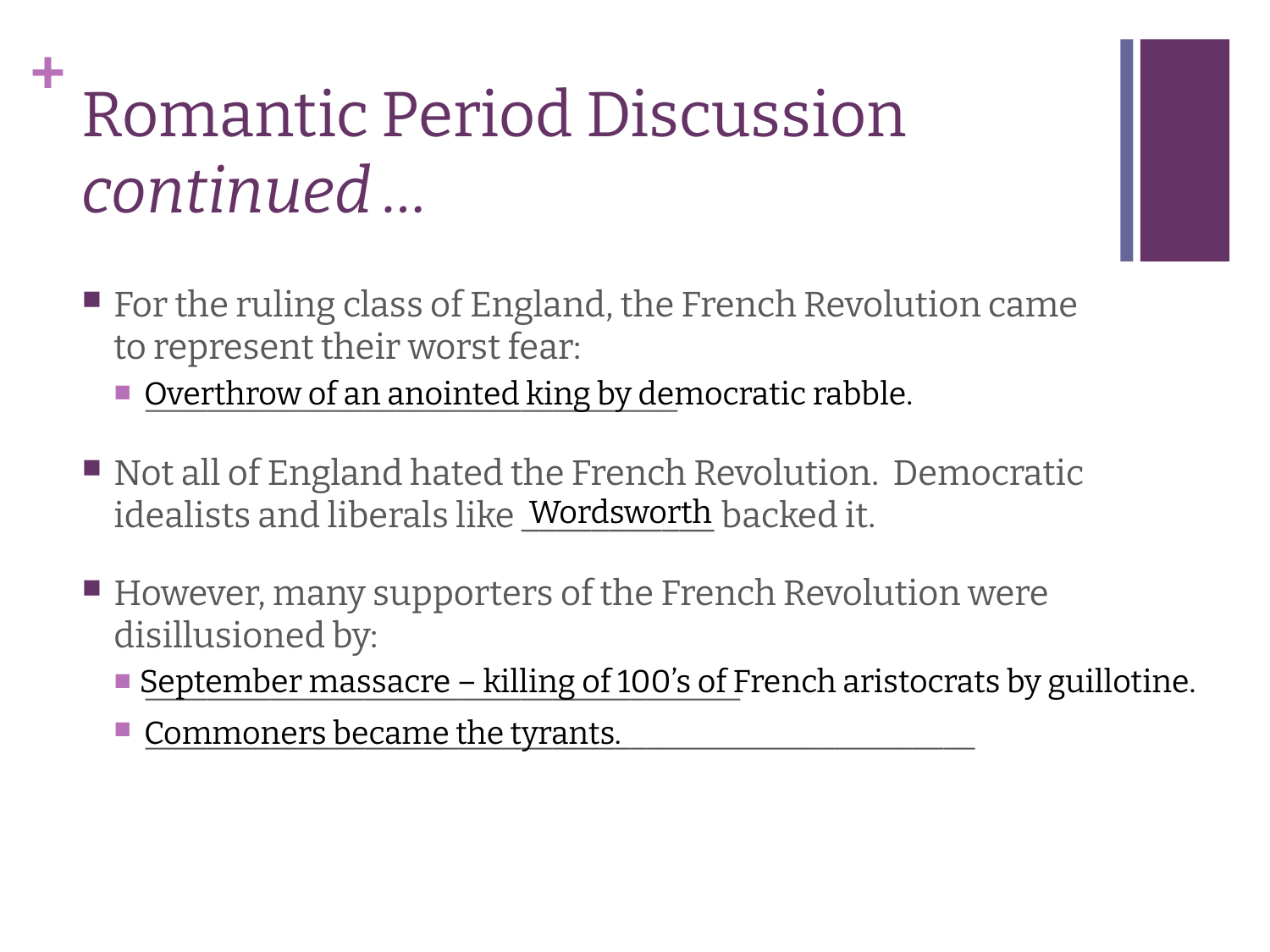

# Romantic Period Discussion continued …
For the ruling class of England, the French Revolution came to represent their worst fear:
__________________________________
Not all of England hated the French Revolution.  Democratic idealists and liberals like ___________ backed it.
However, many supporters of the French Revolution were disillusioned by:
______________________________________
_____________________________________________________
Overthrow of an anointed king by democratic rabble.
Wordsworth
September massacre – killing of 100’s of French aristocrats by guillotine.
Commoners became the tyrants.